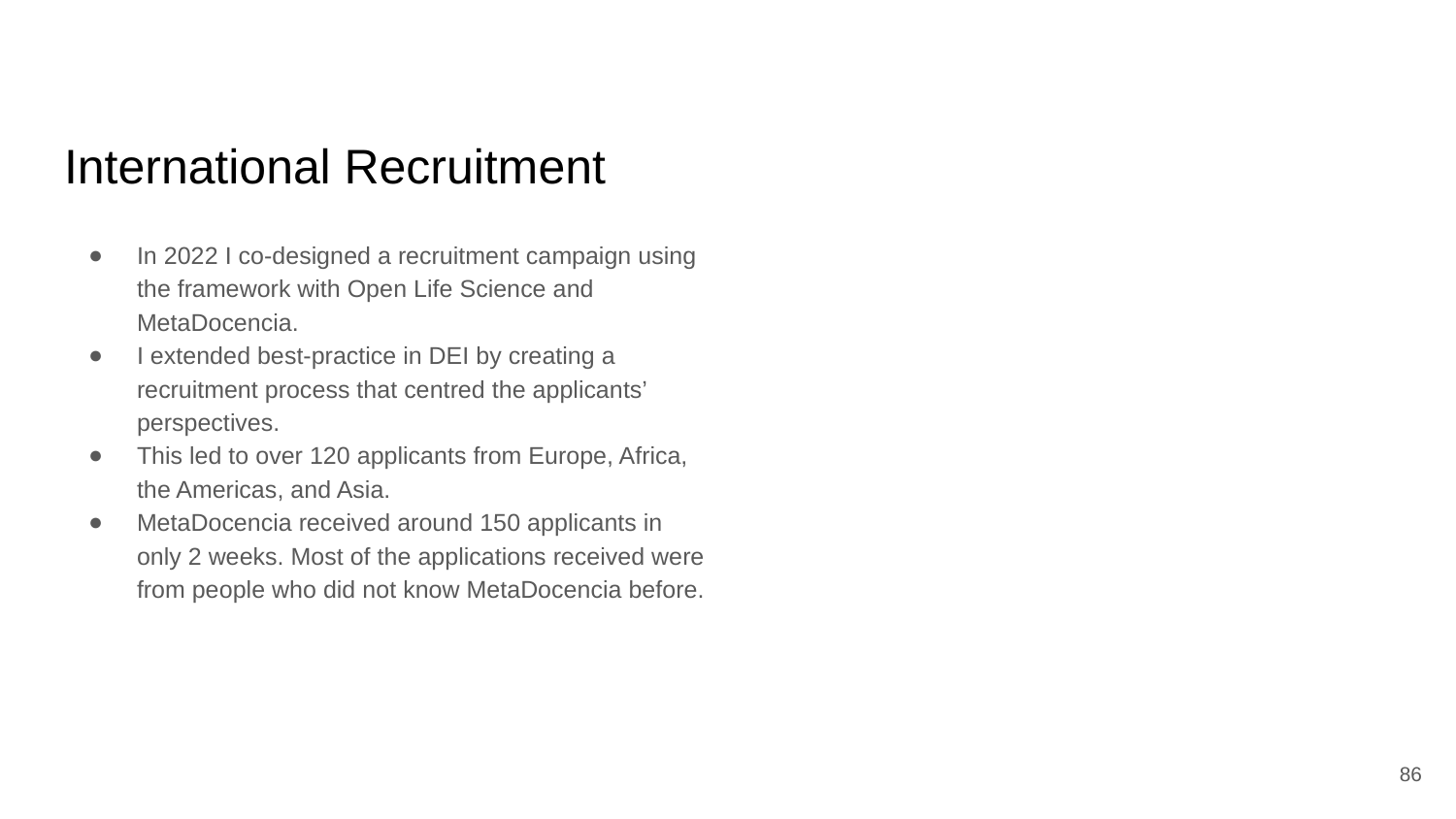

# International Recruitment
In 2022 I co-designed a recruitment campaign using the framework with Open Life Science and MetaDocencia.
I extended best-practice in DEI by creating a recruitment process that centred the applicants’ perspectives.
This led to over 120 applicants from Europe, Africa, the Americas, and Asia.
MetaDocencia received around 150 applicants in only 2 weeks. Most of the applications received were from people who did not know MetaDocencia before.
86